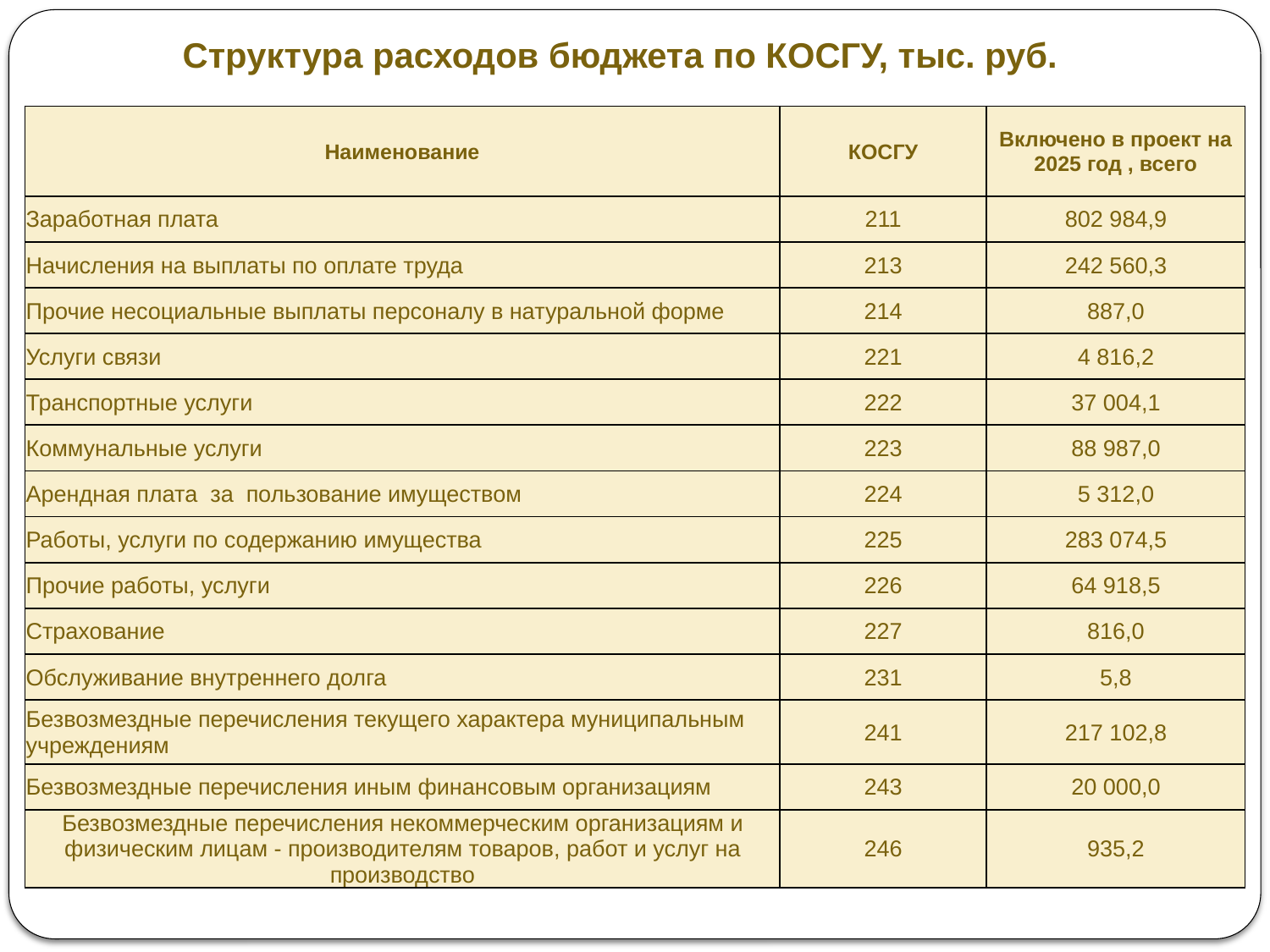

Структура расходов бюджета по КОСГУ, тыс. руб.
| Наименование | КОСГУ | Включено в проект на 2025 год , всего |
| --- | --- | --- |
| Заработная плата | 211 | 802 984,9 |
| Начисления на выплаты по оплате труда | 213 | 242 560,3 |
| Прочие несоциальные выплаты персоналу в натуральной форме | 214 | 887,0 |
| Услуги связи | 221 | 4 816,2 |
| Транспортные услуги | 222 | 37 004,1 |
| Коммунальные услуги | 223 | 88 987,0 |
| Арендная плата за пользование имуществом | 224 | 5 312,0 |
| Работы, услуги по содержанию имущества | 225 | 283 074,5 |
| Прочие работы, услуги | 226 | 64 918,5 |
| Страхование | 227 | 816,0 |
| Обслуживание внутреннего долга | 231 | 5,8 |
| Безвозмездные перечисления текущего характера муниципальным учреждениям | 241 | 217 102,8 |
| Безвозмездные перечисления иным финансовым организациям | 243 | 20 000,0 |
| Безвозмездные перечисления некоммерческим организациям и физическим лицам - производителям товаров, работ и услуг на производство | 246 | 935,2 |